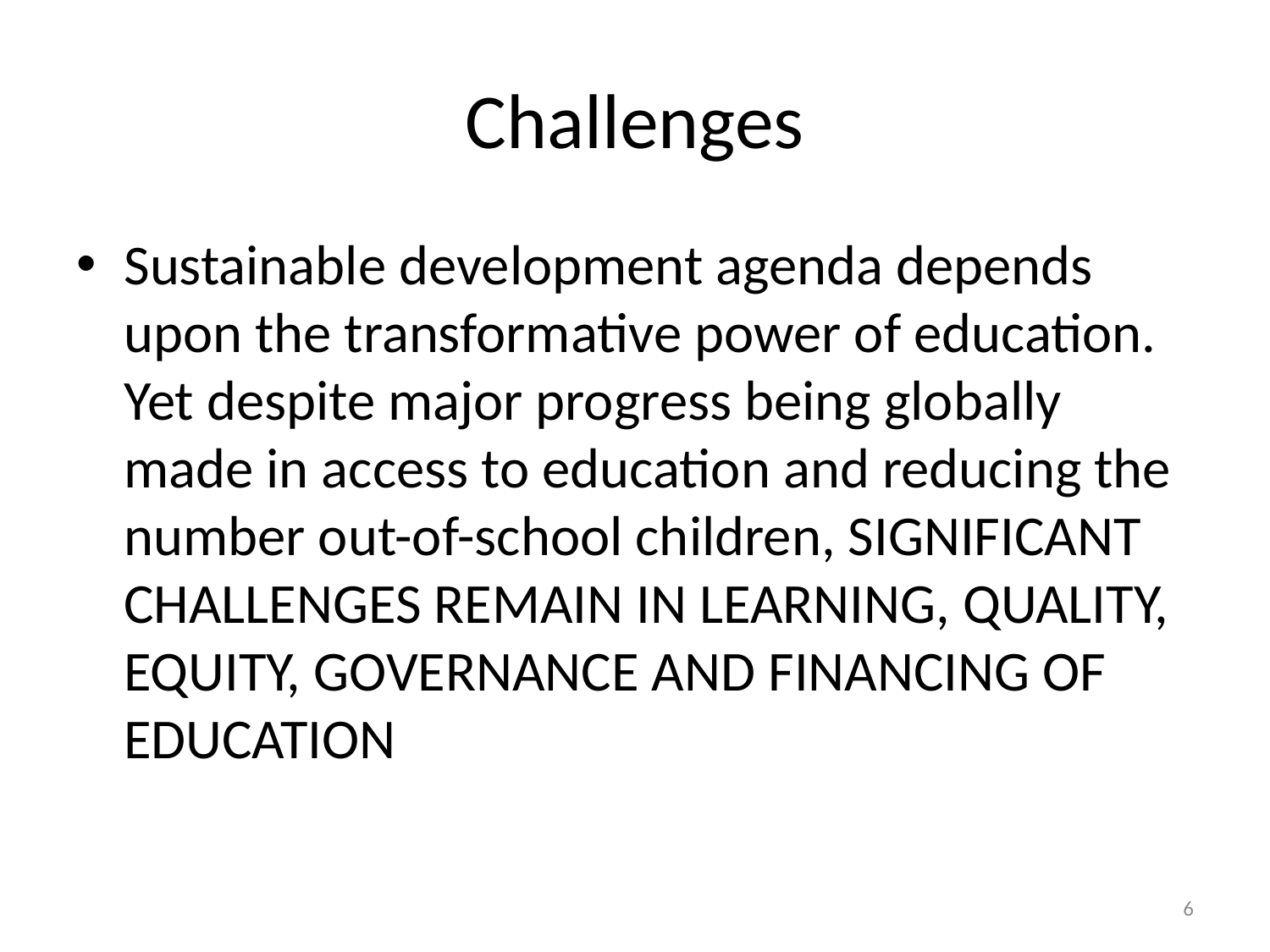

# Challenges
Sustainable development agenda depends upon the transformative power of education. Yet despite major progress being globally made in access to education and reducing the number out-of-school children, SIGNIFICANT CHALLENGES REMAIN IN LEARNING, QUALITY, EQUITY, GOVERNANCE AND FINANCING OF EDUCATION
6